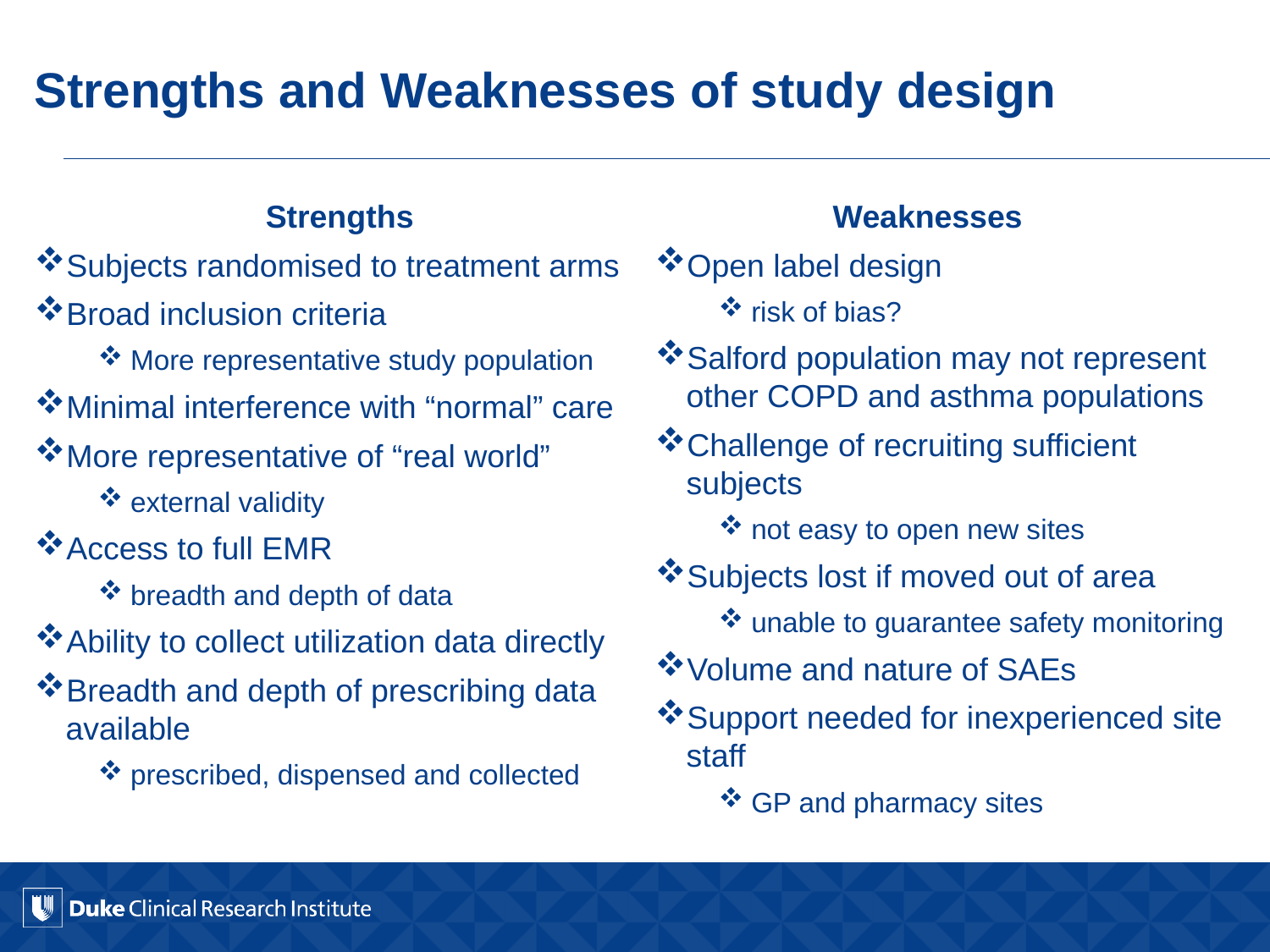

# Strengths and Weaknesses of study design
                          Strengths
Subjects randomised to treatment arms
Broad inclusion criteria
More representative study population
Minimal interference with “normal” care
More representative of “real world”
external validity
Access to full EMR
breadth and depth of data
Ability to collect utilization data directly
Breadth and depth of prescribing data available
prescribed, dispensed and collected

                    Weaknesses
Open label design
risk of bias?
Salford population may not represent other COPD and asthma populations
Challenge of recruiting sufficient subjects
not easy to open new sites
Subjects lost if moved out of area
unable to guarantee safety monitoring
Volume and nature of SAEs
Support needed for inexperienced site staff
GP and pharmacy sites